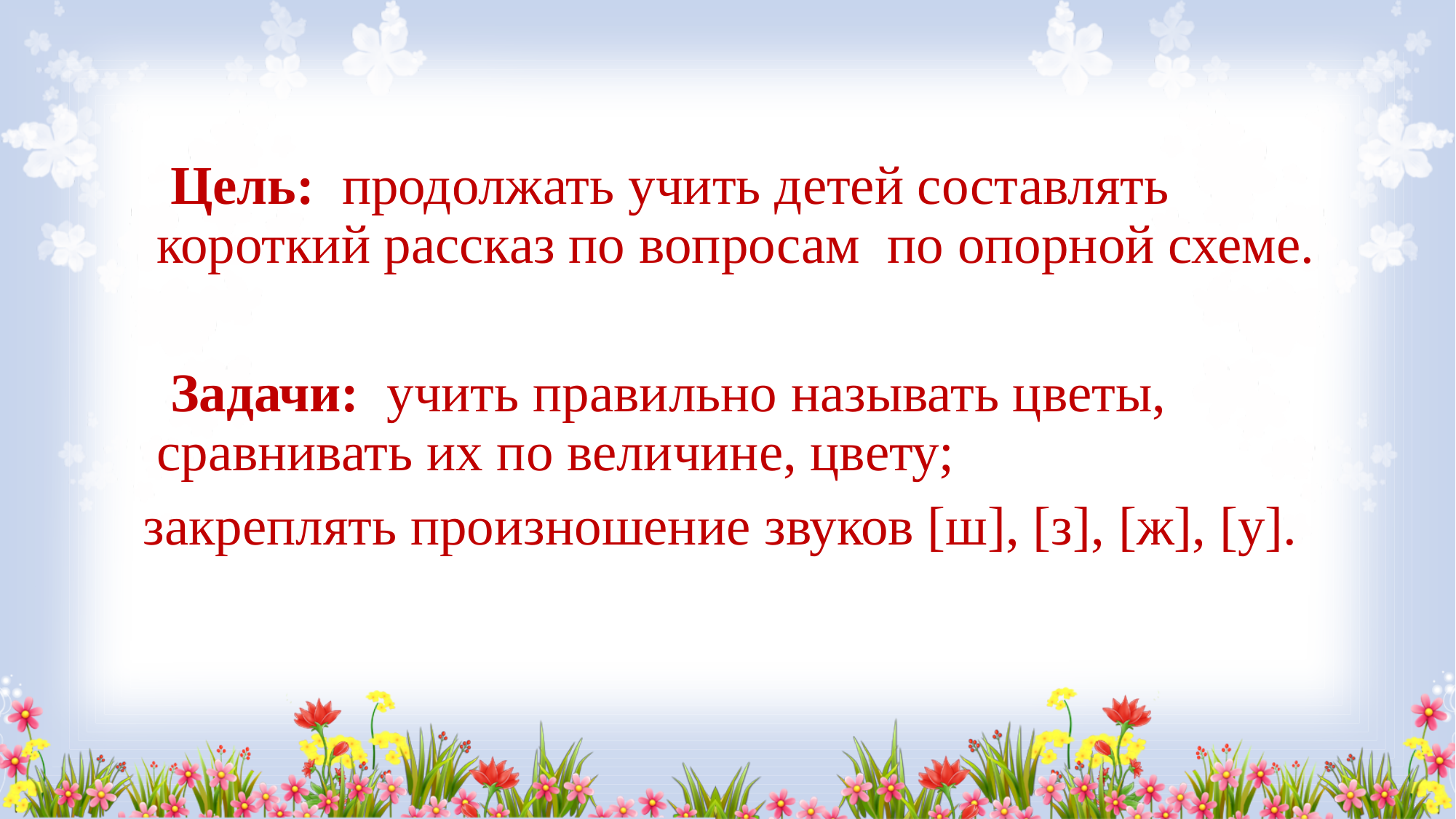

Цель:  продолжать учить детей составлять короткий рассказ по вопросам  по опорной схеме.

   Задачи:  учить правильно называть цветы, сравнивать их по величине, цвету;
 закреплять произношение звуков [ш], [з], [ж], [у].